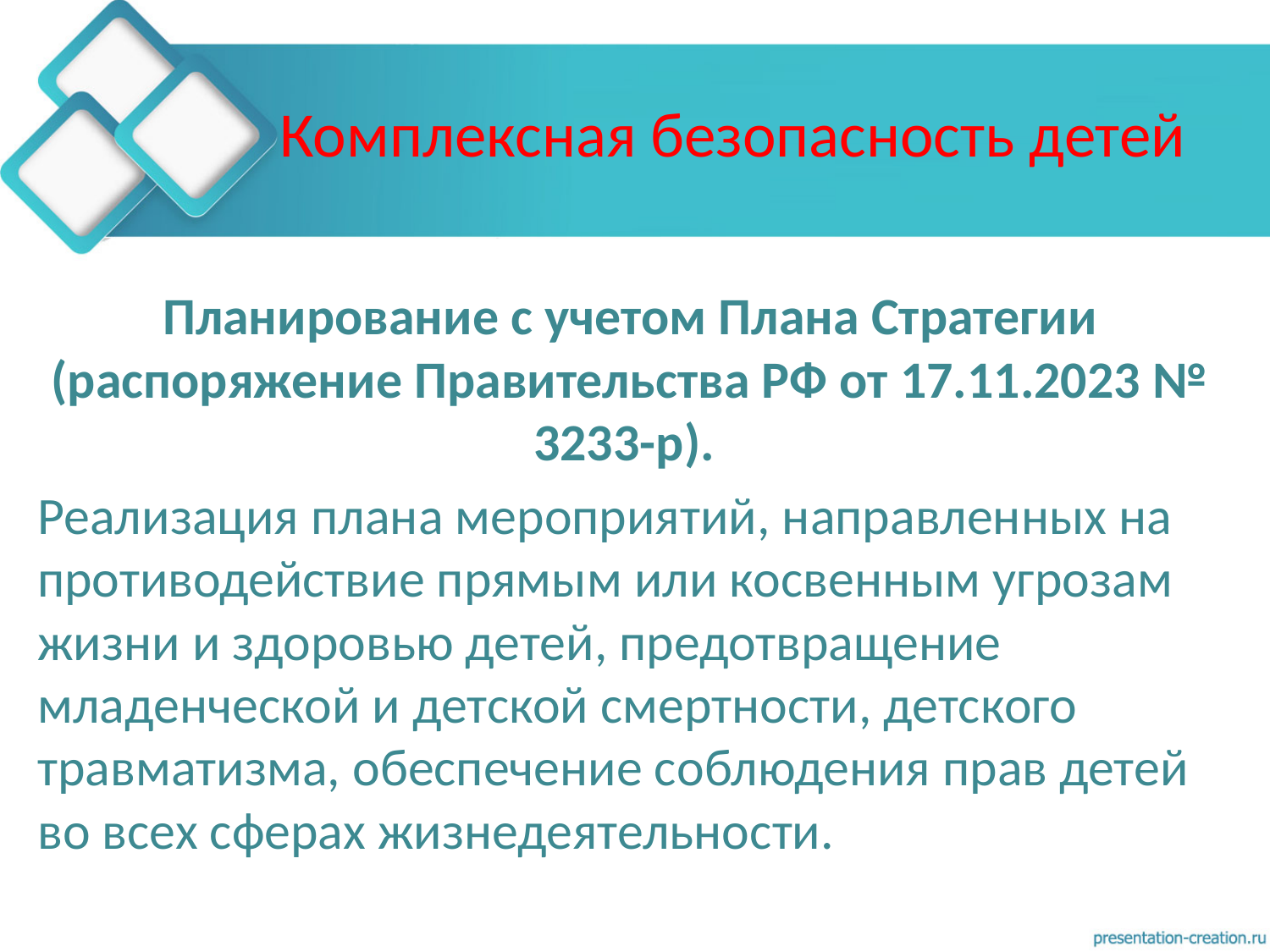

# Комплексная безопасность детей
Планирование с учетом Плана Стратегии (распоряжение Правительства РФ от 17.11.2023 № 3233-р).
Реализация плана мероприятий, направленных на противодействие прямым или косвенным угрозам жизни и здоровью детей, предотвращение младенческой и детской смертности, детского травматизма, обеспечение соблюдения прав детей во всех сферах жизнедеятельности.